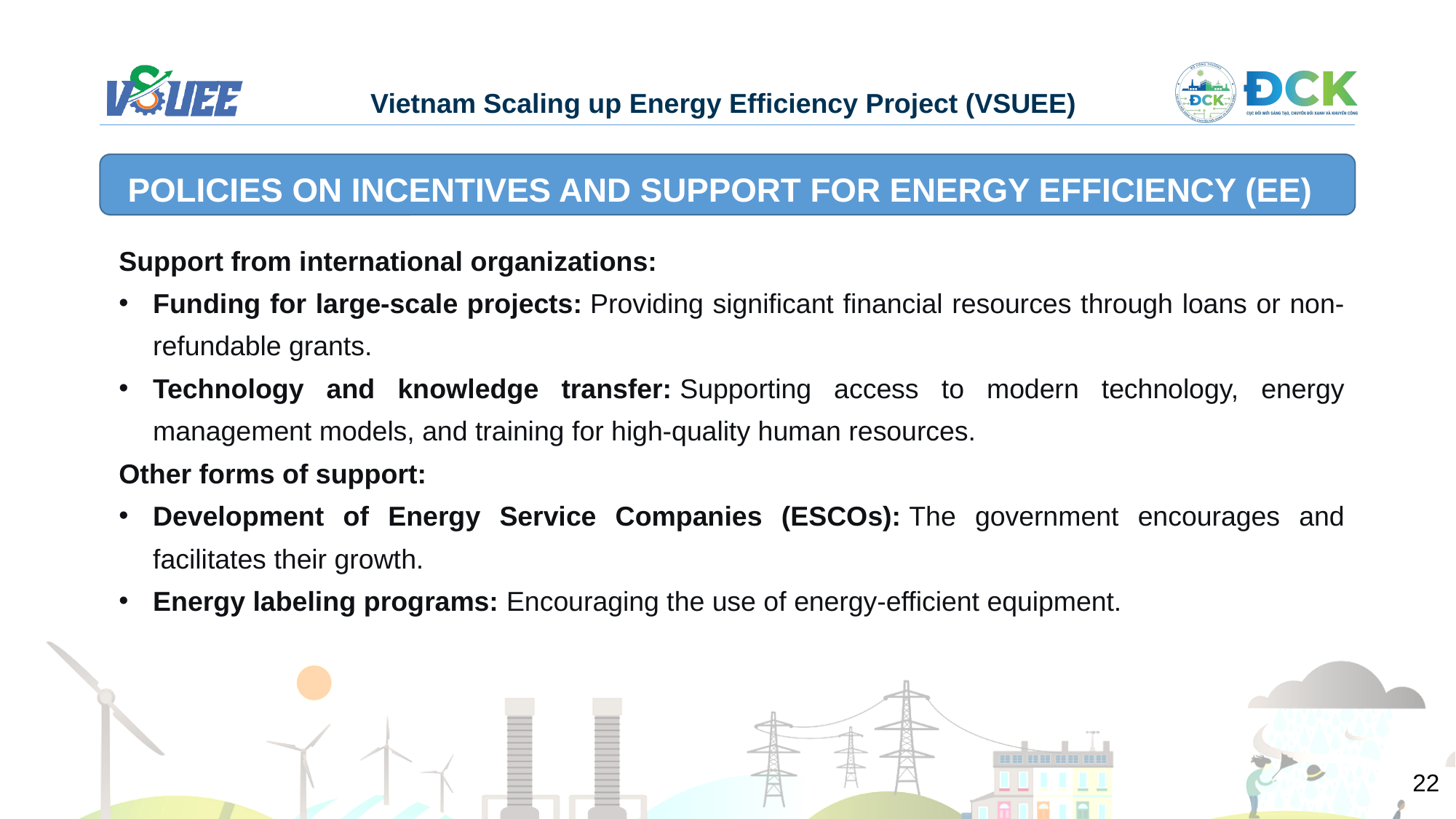

POLICIES ON INCENTIVES AND SUPPORT FOR ENERGY EFFICIENCY (EE)
Support from international organizations:
Funding for large-scale projects: Providing significant financial resources through loans or non-refundable grants.
Technology and knowledge transfer: Supporting access to modern technology, energy management models, and training for high-quality human resources.
Other forms of support:
Development of Energy Service Companies (ESCOs): The government encourages and facilitates their growth.
Energy labeling programs: Encouraging the use of energy-efficient equipment.

22